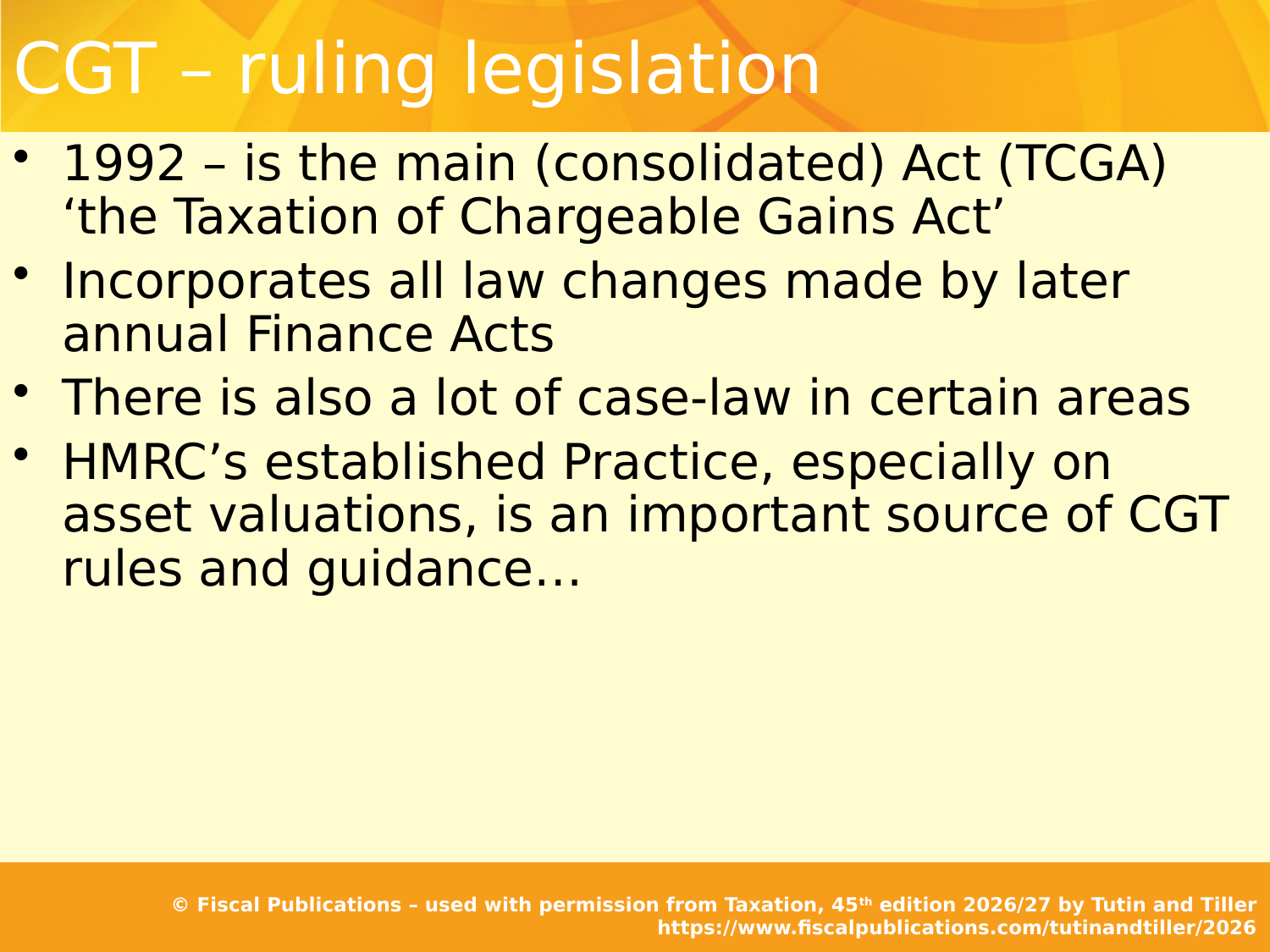

# CGT – ruling legislation
1992 – is the main (consolidated) Act (TCGA) ‘the Taxation of Chargeable Gains Act’
Incorporates all law changes made by later annual Finance Acts
There is also a lot of case-law in certain areas
HMRC’s established Practice, especially on asset valuations, is an important source of CGT rules and guidance…